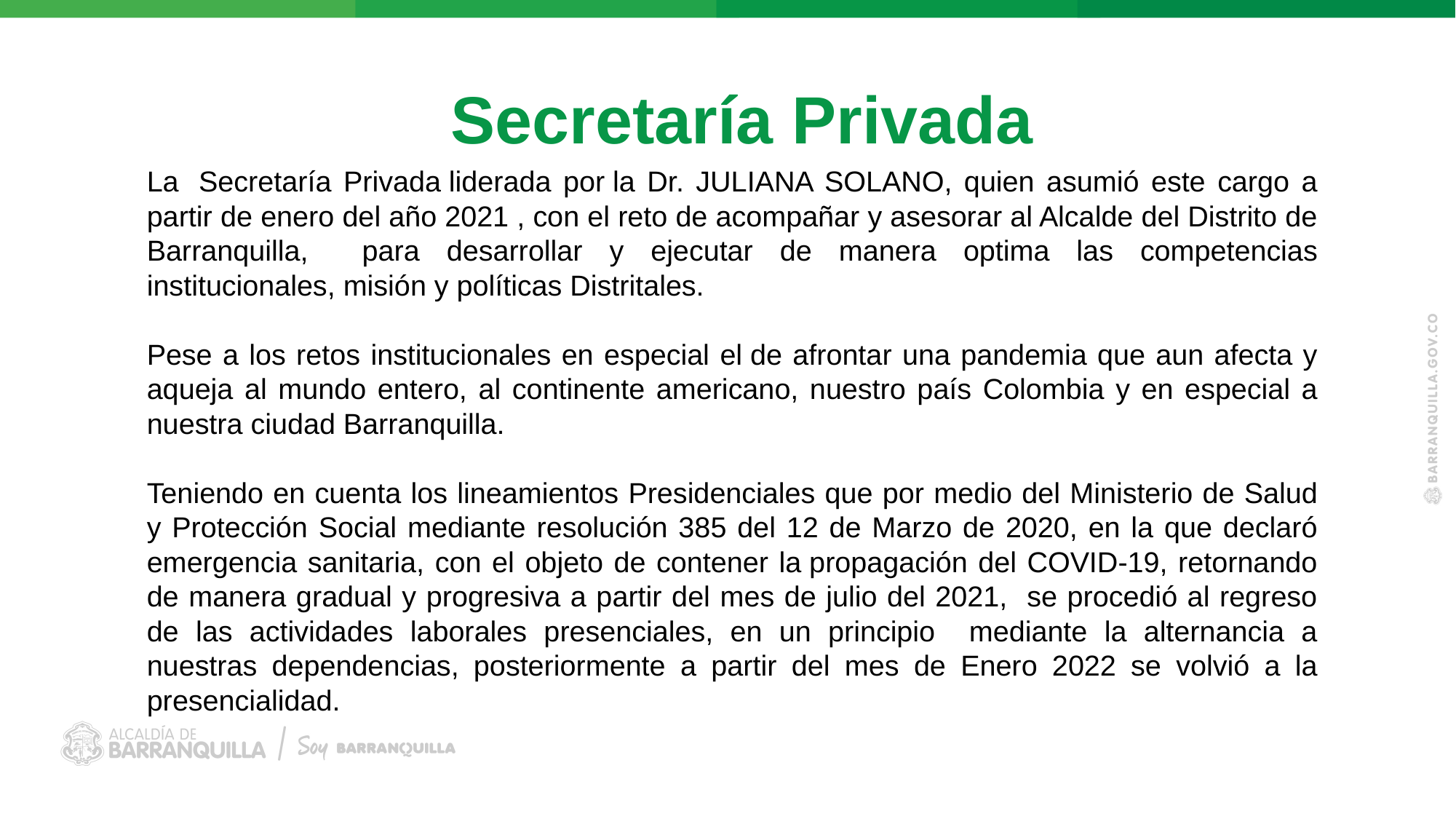

# Secretaría Privada
La  Secretaría Privada liderada por la Dr. JULIANA SOLANO, quien asumió este cargo a partir de enero del año 2021 , con el reto de acompañar y asesorar al Alcalde del Distrito de Barranquilla,  para desarrollar y ejecutar de manera optima las competencias institucionales, misión y políticas Distritales.

Pese a los retos institucionales en especial el de afrontar una pandemia que aun afecta y aqueja al mundo entero, al continente americano, nuestro país Colombia y en especial a nuestra ciudad Barranquilla.

Teniendo en cuenta los lineamientos Presidenciales que por medio del Ministerio de Salud y Protección Social mediante resolución 385 del 12 de Marzo de 2020, en la que declaró emergencia sanitaria, con el objeto de contener la propagación del COVID-19, retornando de manera gradual y progresiva a partir del mes de julio del 2021,  se procedió al regreso de las actividades laborales presenciales, en un principio  mediante la alternancia a nuestras dependencias, posteriormente a partir del mes de Enero 2022 se volvió a la presencialidad.